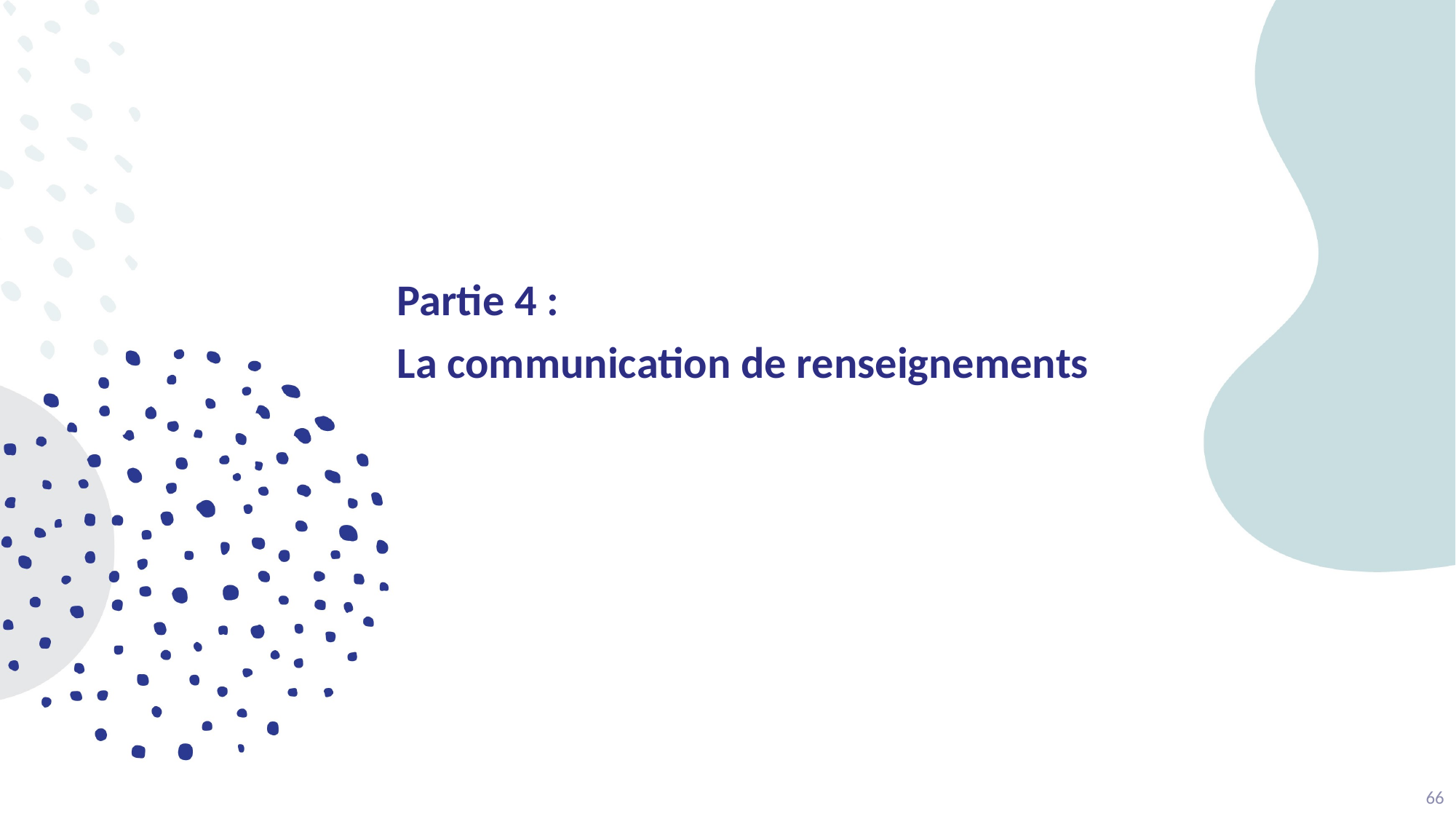

Partie 4 :
La communication de renseignements
66